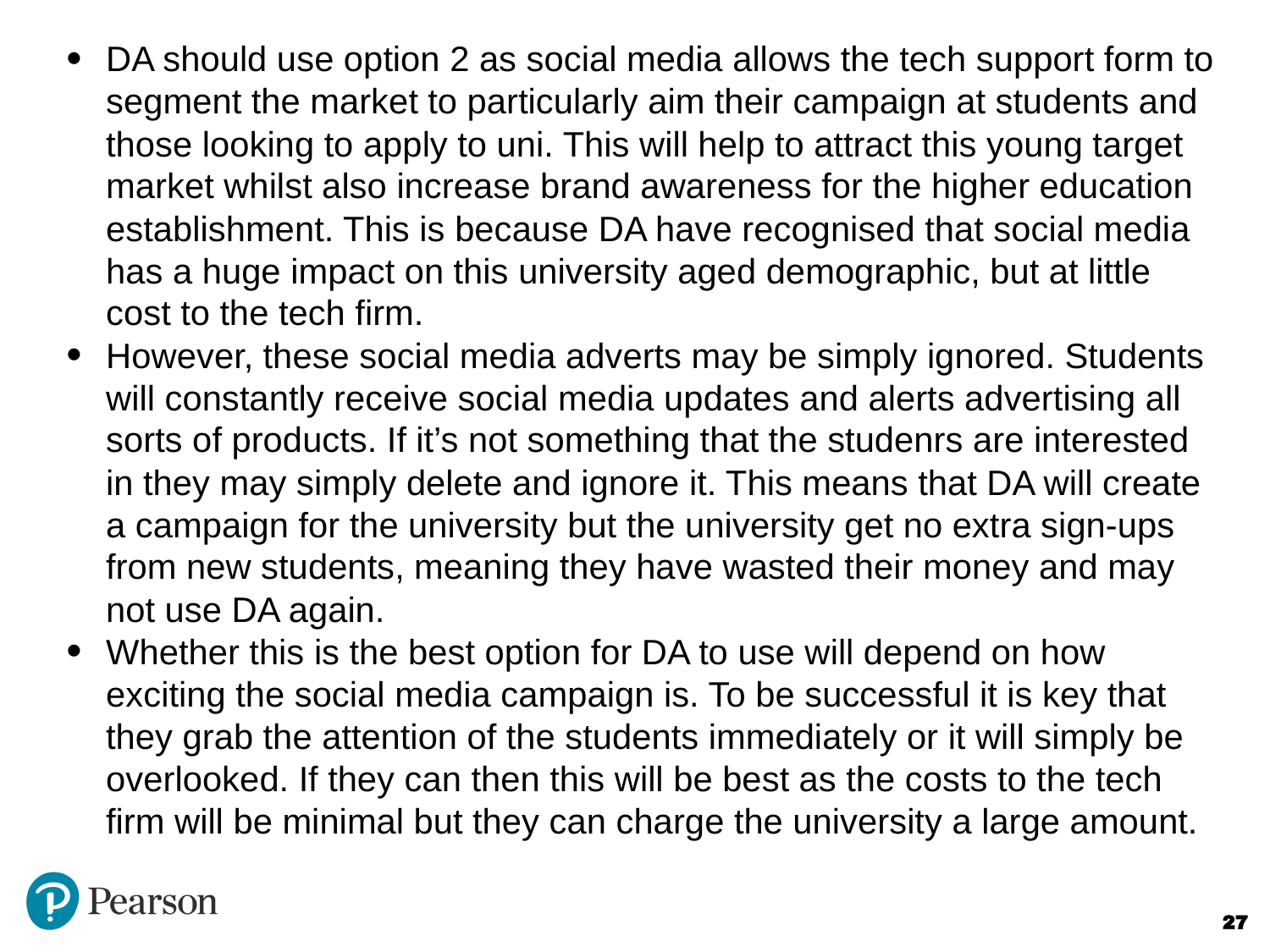

DA should use option 2 as social media allows the tech support form to segment the market to particularly aim their campaign at students and those looking to apply to uni. This will help to attract this young target market whilst also increase brand awareness for the higher education establishment. This is because DA have recognised that social media has a huge impact on this university aged demographic, but at little cost to the tech firm.
However, these social media adverts may be simply ignored. Students will constantly receive social media updates and alerts advertising all sorts of products. If it’s not something that the studenrs are interested in they may simply delete and ignore it. This means that DA will create a campaign for the university but the university get no extra sign-ups from new students, meaning they have wasted their money and may not use DA again.
Whether this is the best option for DA to use will depend on how exciting the social media campaign is. To be successful it is key that they grab the attention of the students immediately or it will simply be overlooked. If they can then this will be best as the costs to the tech firm will be minimal but they can charge the university a large amount.